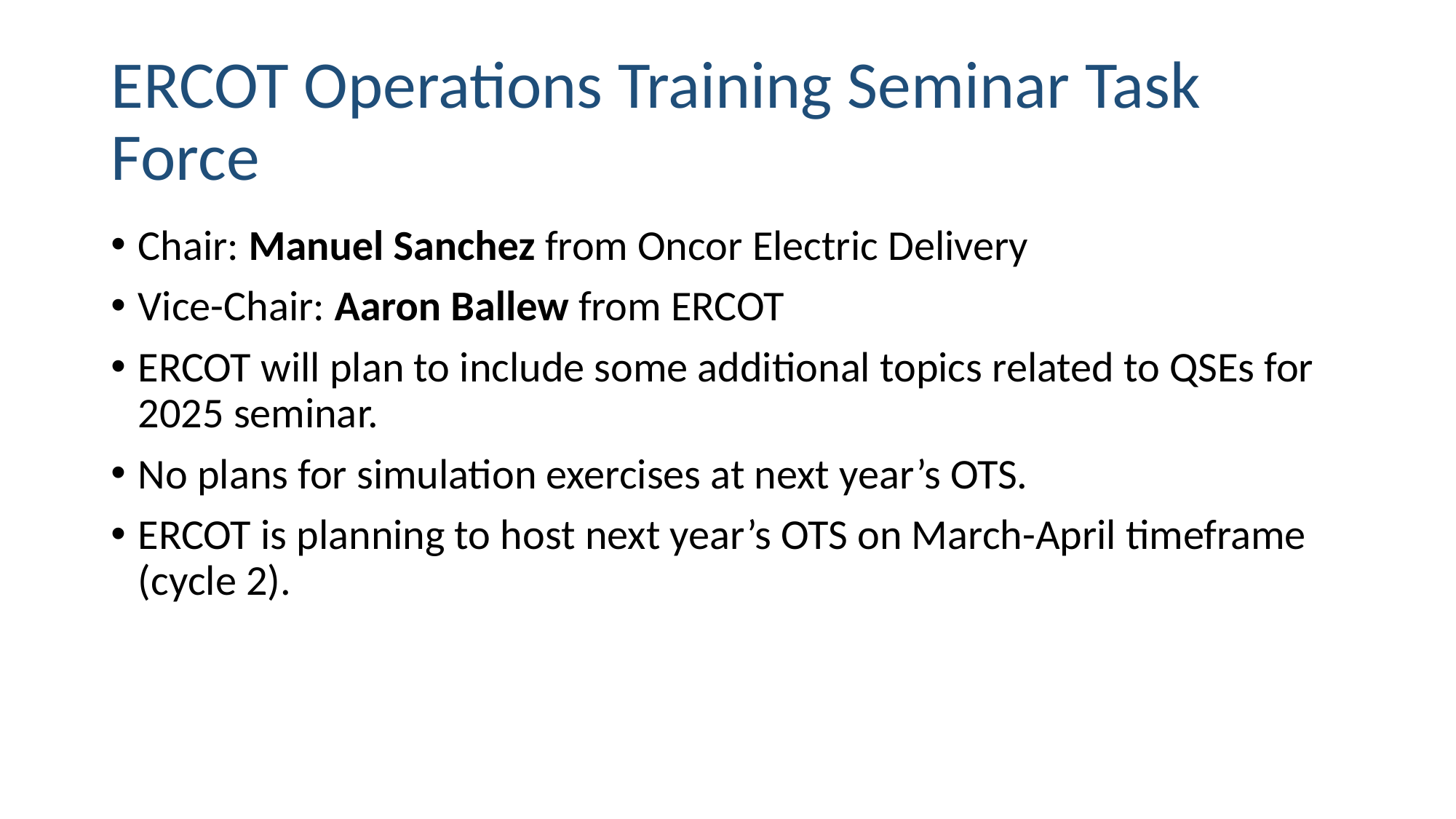

# ERCOT Operations Training Seminar Task Force
Chair: Manuel Sanchez from Oncor Electric Delivery
Vice-Chair: Aaron Ballew from ERCOT
ERCOT will plan to include some additional topics related to QSEs for 2025 seminar.
No plans for simulation exercises at next year’s OTS.
ERCOT is planning to host next year’s OTS on March-April timeframe (cycle 2).